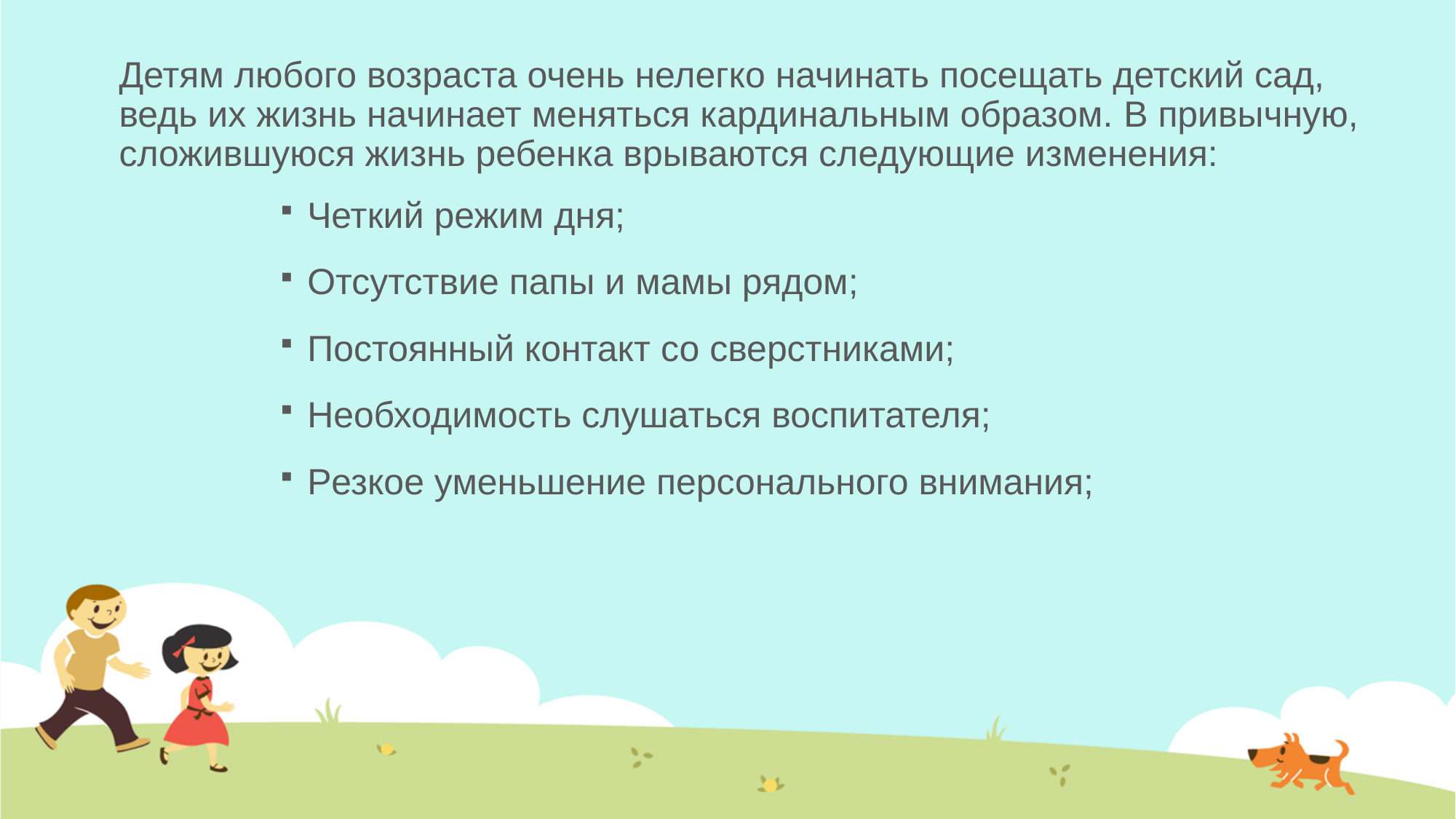

# Детям любого возраста очень нелегко начинать посещать детский сад, ведь их жизнь начинает меняться кардинальным образом. В привычную, сложившуюся жизнь ребенка врываются следующие изменения:
Четкий режим дня;
Отсутствие папы и мамы рядом;
Постоянный контакт со сверстниками;
Необходимость слушаться воспитателя;
Резкое уменьшение персонального внимания;